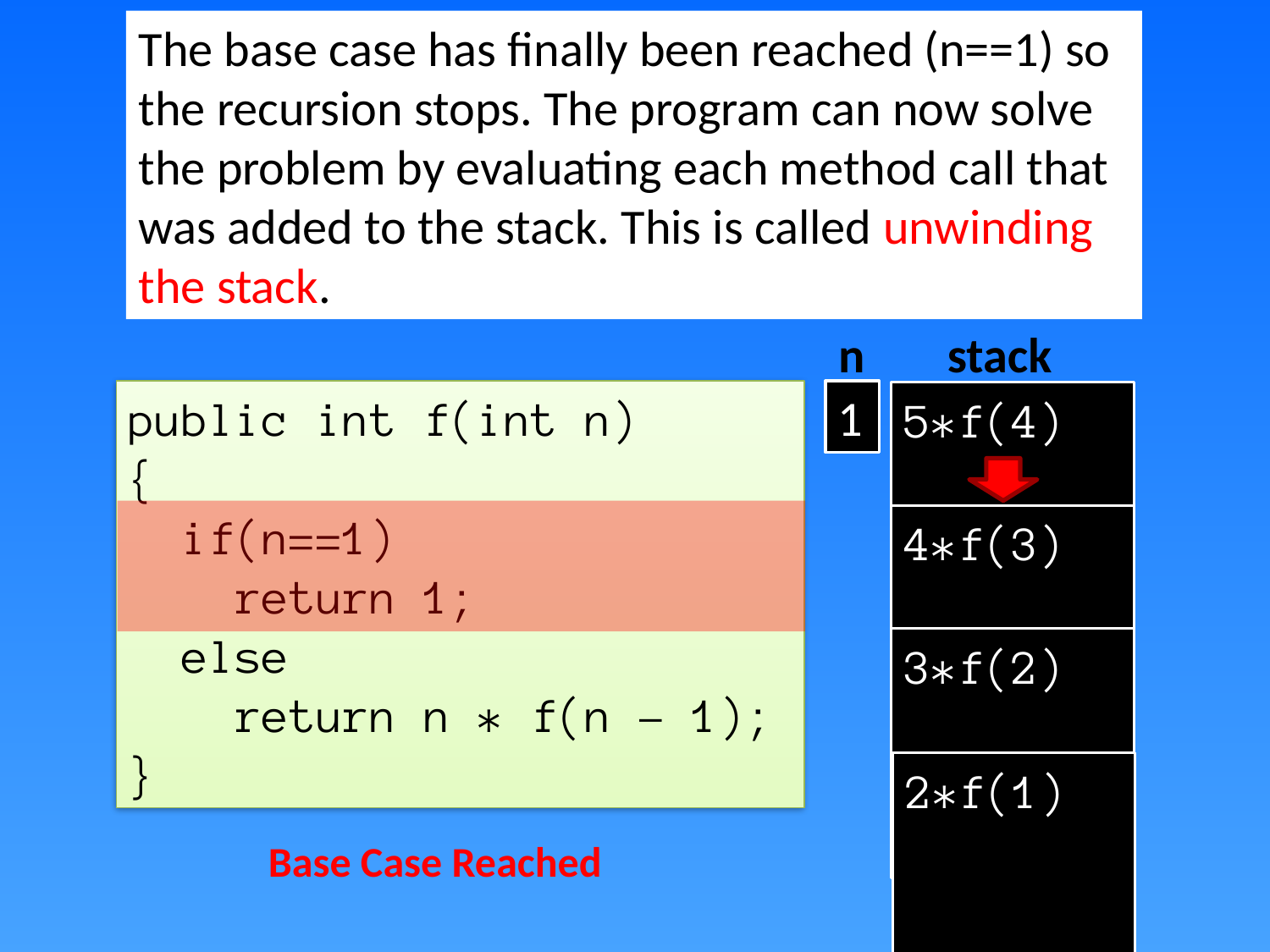

The base case has finally been reached (n==1) so the recursion stops. The program can now solve the problem by evaluating each method call that was added to the stack. This is called unwinding the stack.
n
stack
public int f(int n)
{
  if(n==1)
    return 1;
  else
    return n * f(n – 1);
}
1
5*f(4)

4*f(3)

3*f(2)

2*f(1)
Base Case Reached